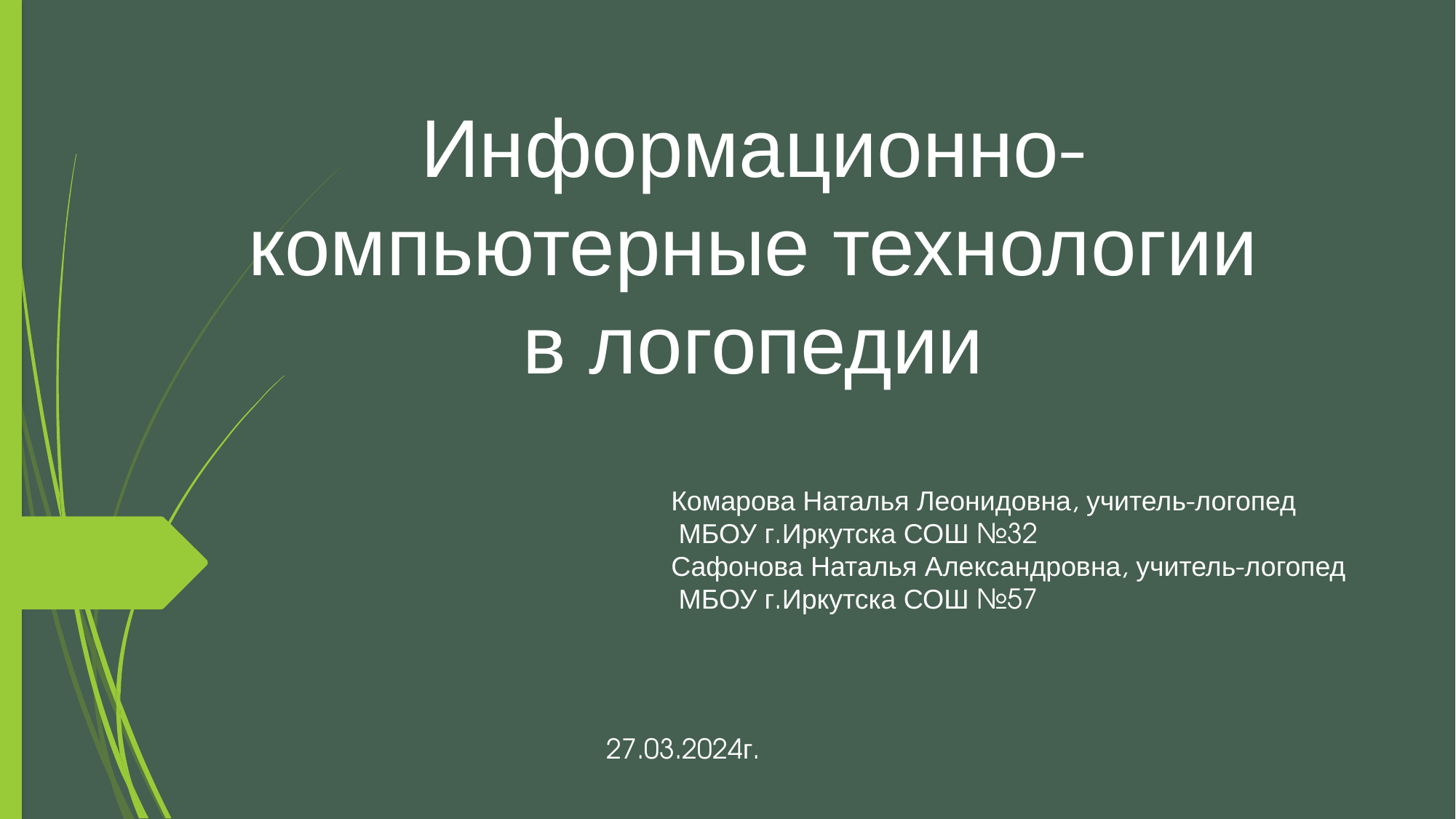

# Информационно- компьютерные технологии в логопедии
Комарова Наталья Леонидовна, учитель-логопед
 МБОУ г.Иркутска СОШ №32
Сафонова Наталья Александровна, учитель-логопед
 МБОУ г.Иркутска СОШ №57

27.03.2024г.